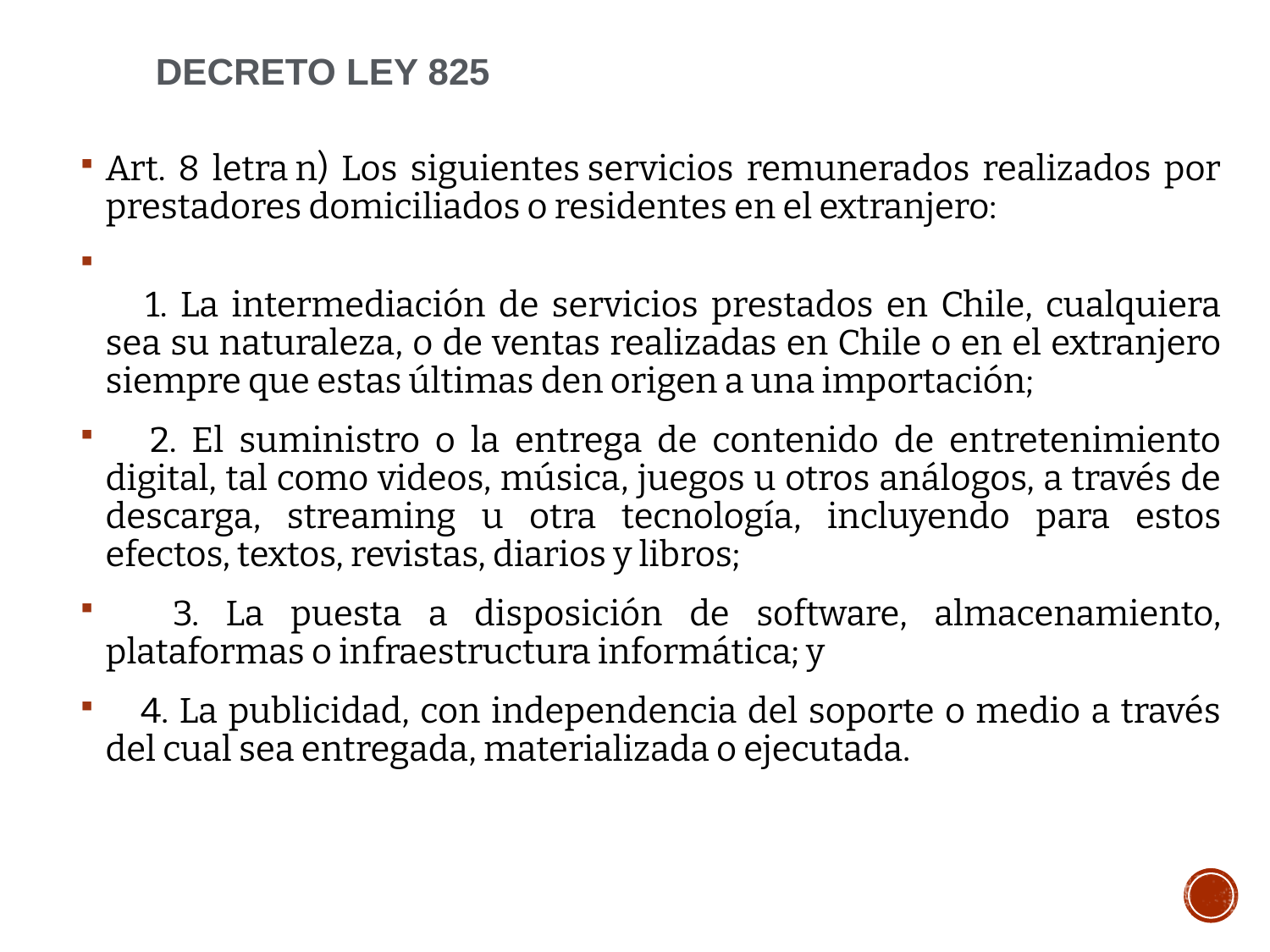

# Decreto Ley 825
Art. 8 letra n) Los siguientes servicios remunerados realizados por prestadores domiciliados o residentes en el extranjero:
    1. La intermediación de servicios prestados en Chile, cualquiera sea su naturaleza, o de ventas realizadas en Chile o en el extranjero siempre que estas últimas den origen a una importación;
    2. El suministro o la entrega de contenido de entretenimiento digital, tal como videos, música, juegos u otros análogos, a través de descarga, streaming u otra tecnología, incluyendo para estos efectos, textos, revistas, diarios y libros;
    3. La puesta a disposición de software, almacenamiento, plataformas o infraestructura informática; y
    4. La publicidad, con independencia del soporte o medio a través del cual sea entregada, materializada o ejecutada.